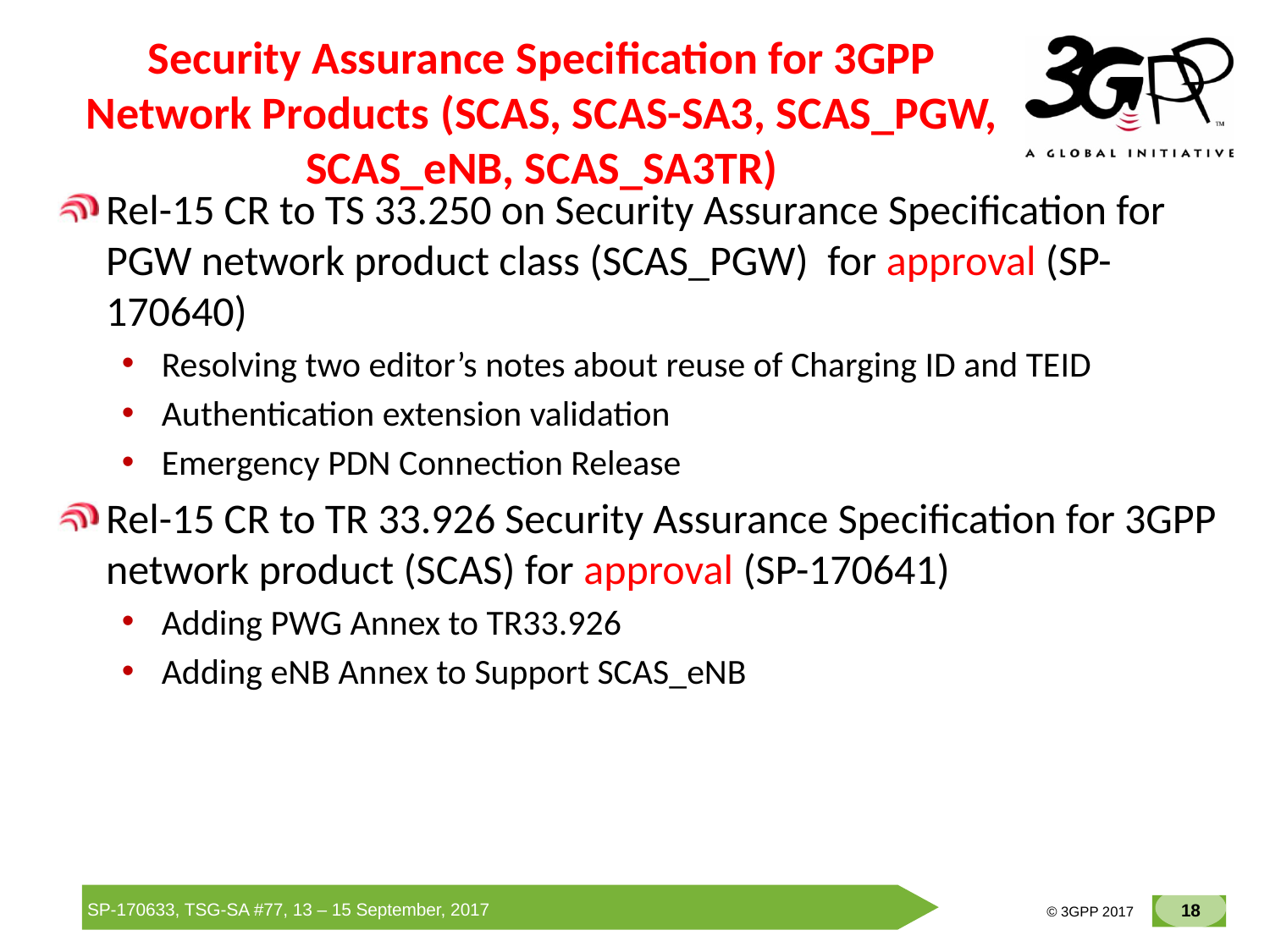

# Security Assurance Specification for 3GPP Network Products (SCAS, SCAS-SA3, SCAS_PGW, SCAS_eNB, SCAS_SA3TR)
Rel-15 CR to TS 33.250 on Security Assurance Specification for PGW network product class (SCAS_PGW)  for approval (SP-170640)
Resolving two editor’s notes about reuse of Charging ID and TEID
Authentication extension validation
Emergency PDN Connection Release
Rel-15 CR to TR 33.926 Security Assurance Specification for 3GPP network product (SCAS) for approval (SP-170641)
Adding PWG Annex to TR33.926
Adding eNB Annex to Support SCAS_eNB